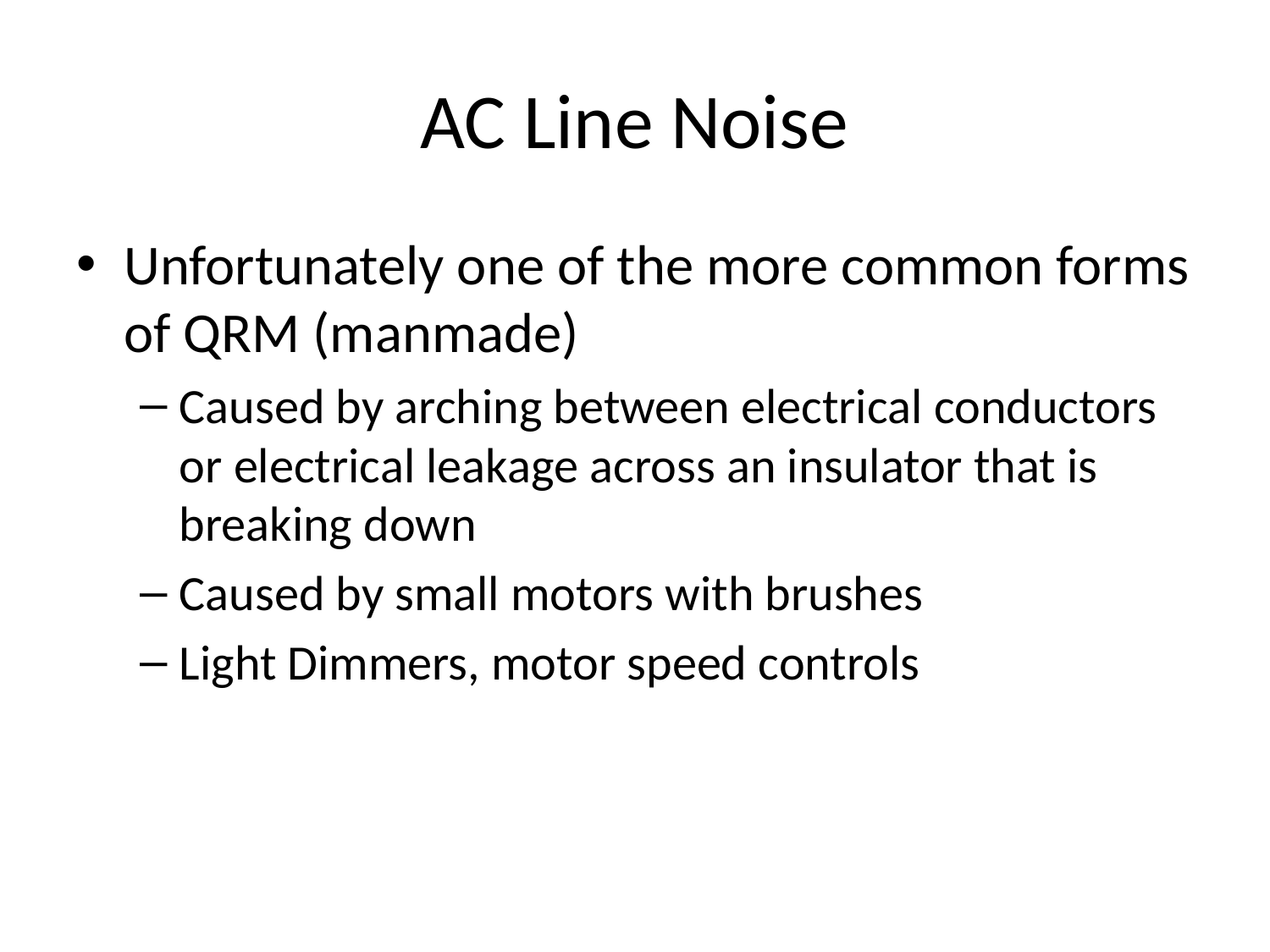

# AC Line Noise
Unfortunately one of the more common forms of QRM (manmade)
Caused by arching between electrical conductors or electrical leakage across an insulator that is breaking down
Caused by small motors with brushes
Light Dimmers, motor speed controls